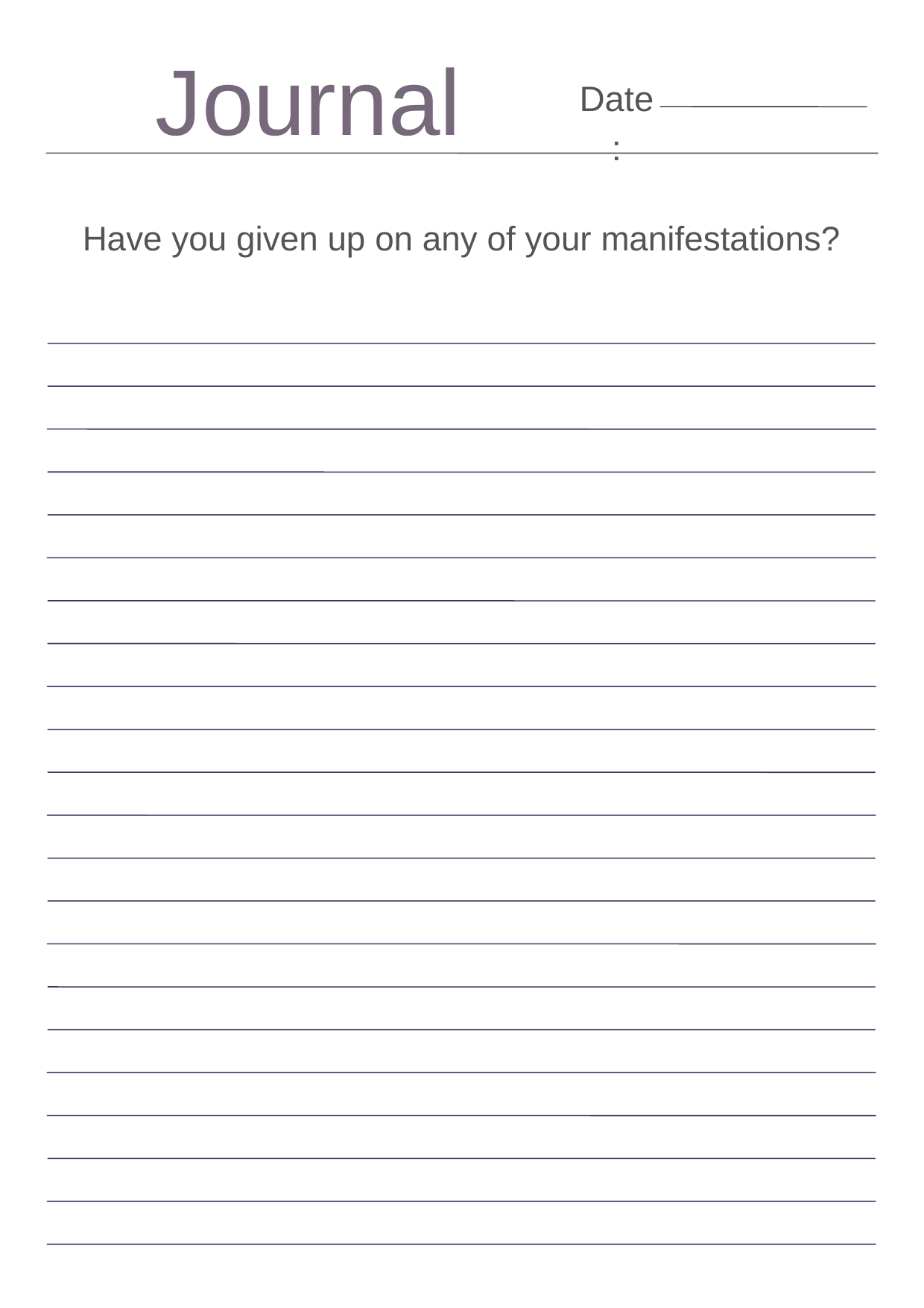

Journal
Date:

Have you given up on any of your manifestations?